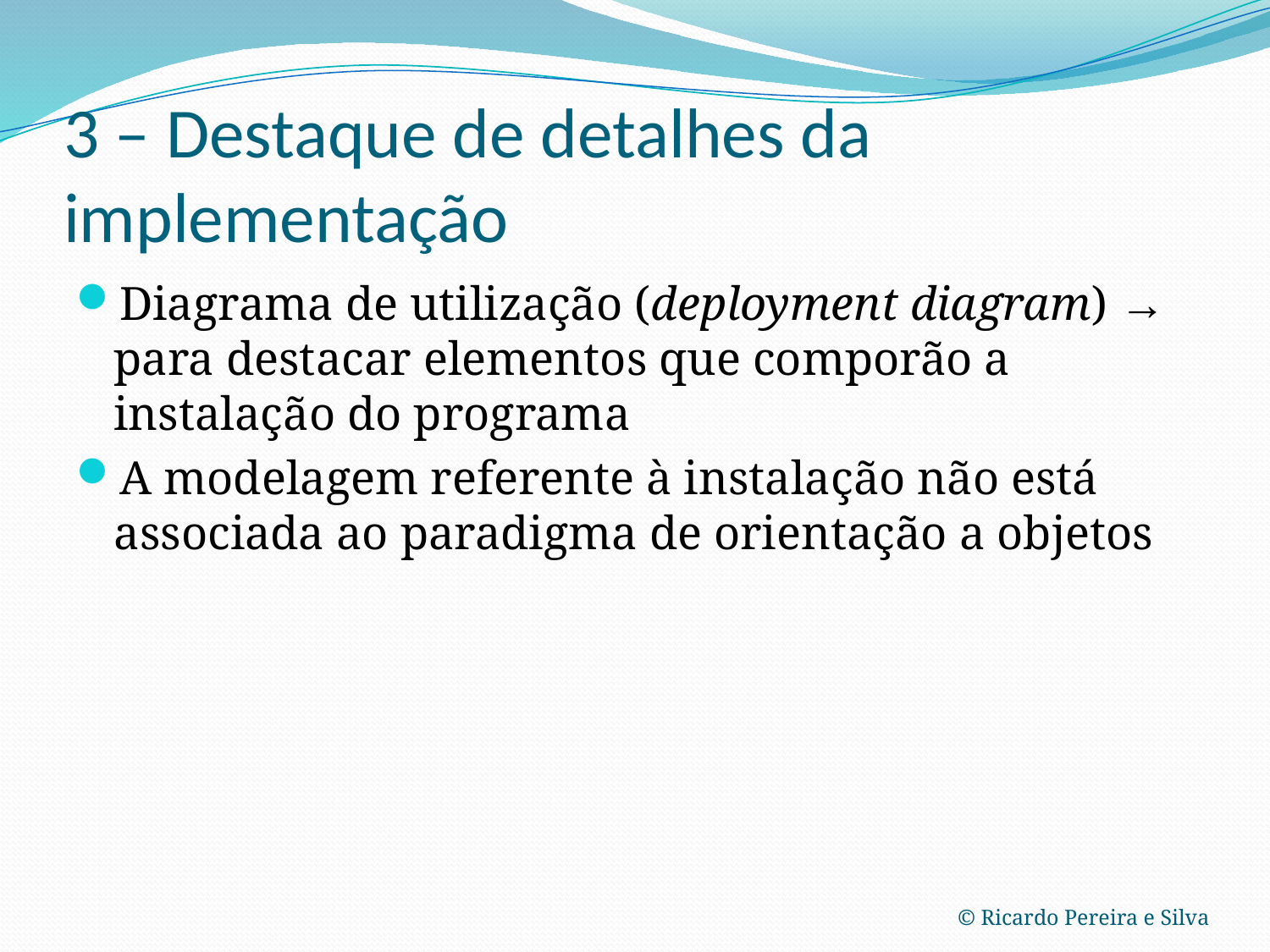

# 3 – Destaque de detalhes da implementação
Diagrama de utilização (deployment diagram) → para destacar elementos que comporão a instalação do programa
A modelagem referente à instalação não está associada ao paradigma de orientação a objetos

© Ricardo Pereira e Silva